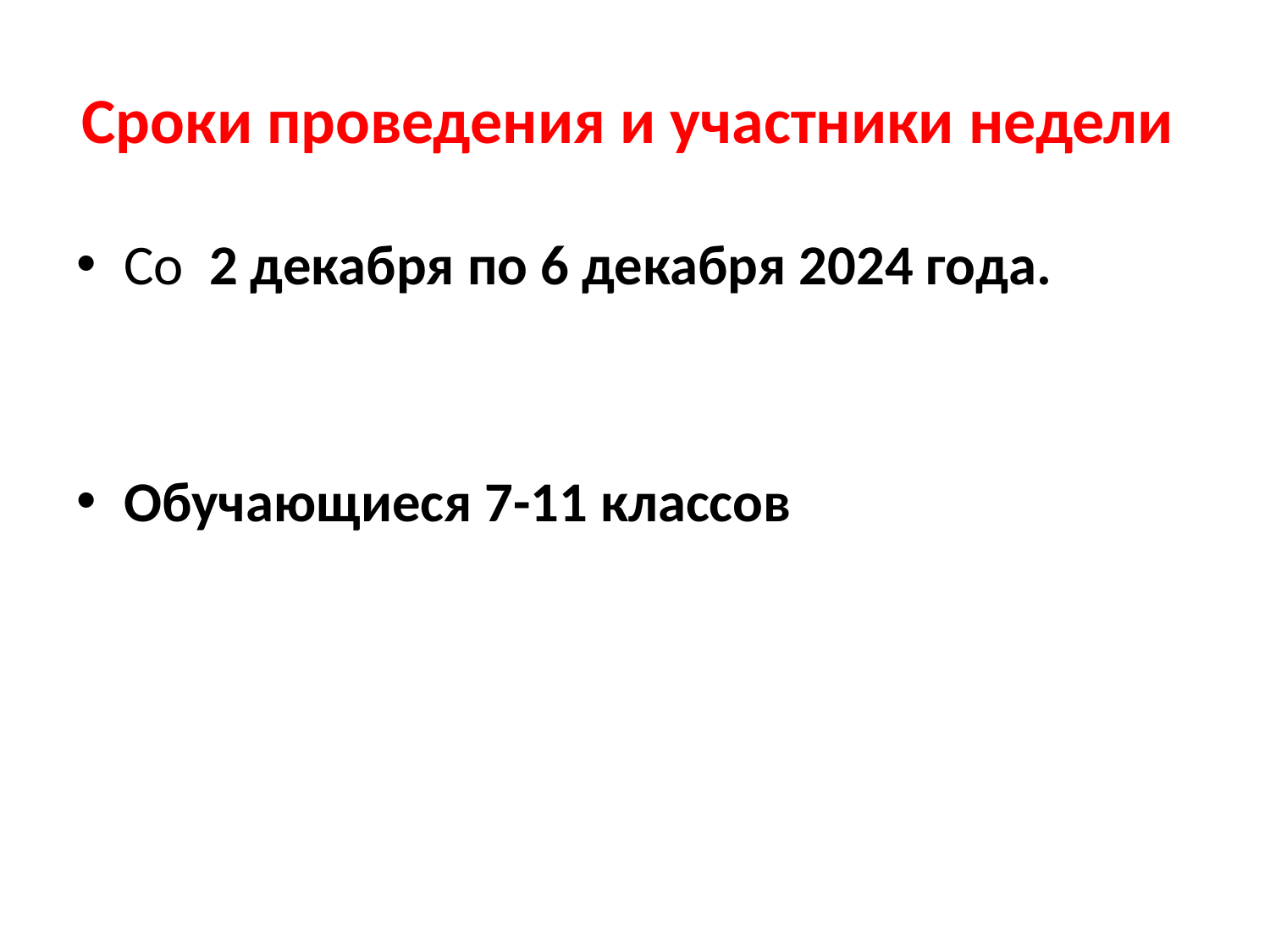

# Сроки проведения и участники недели
Со  2 декабря по 6 декабря 2024 года.

Обучающиеся 7-11 классов